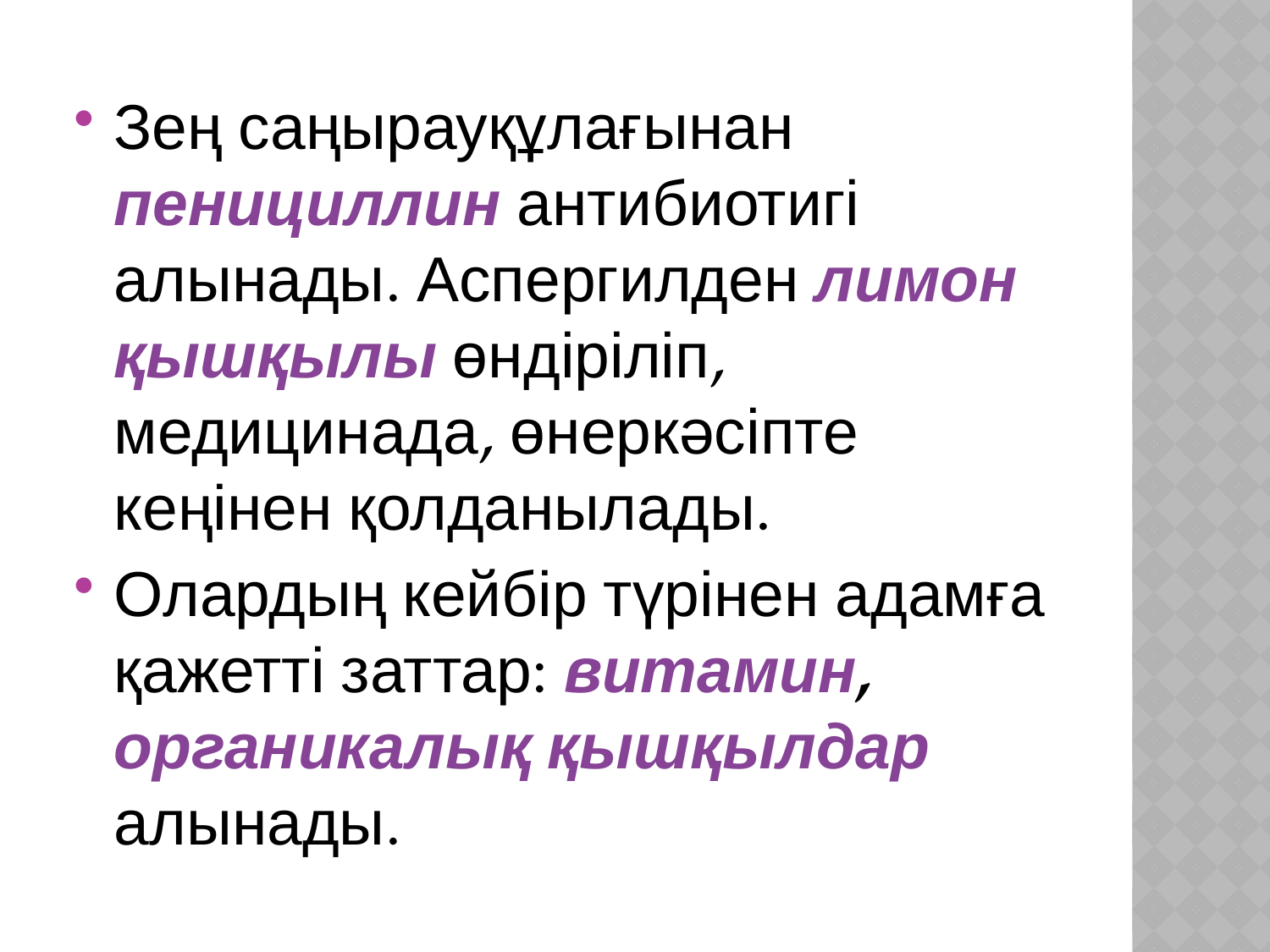

Зең саңырауқұлағынан пенициллин антибиотигі алынады. Аспергилден лимон қышқылы өндіріліп, медицинада, өнеркәсіпте кеңінен қолданылады.
Олардың кейбір түрінен адамға қажетті заттар: витамин, органикалық қышқылдар алынады.